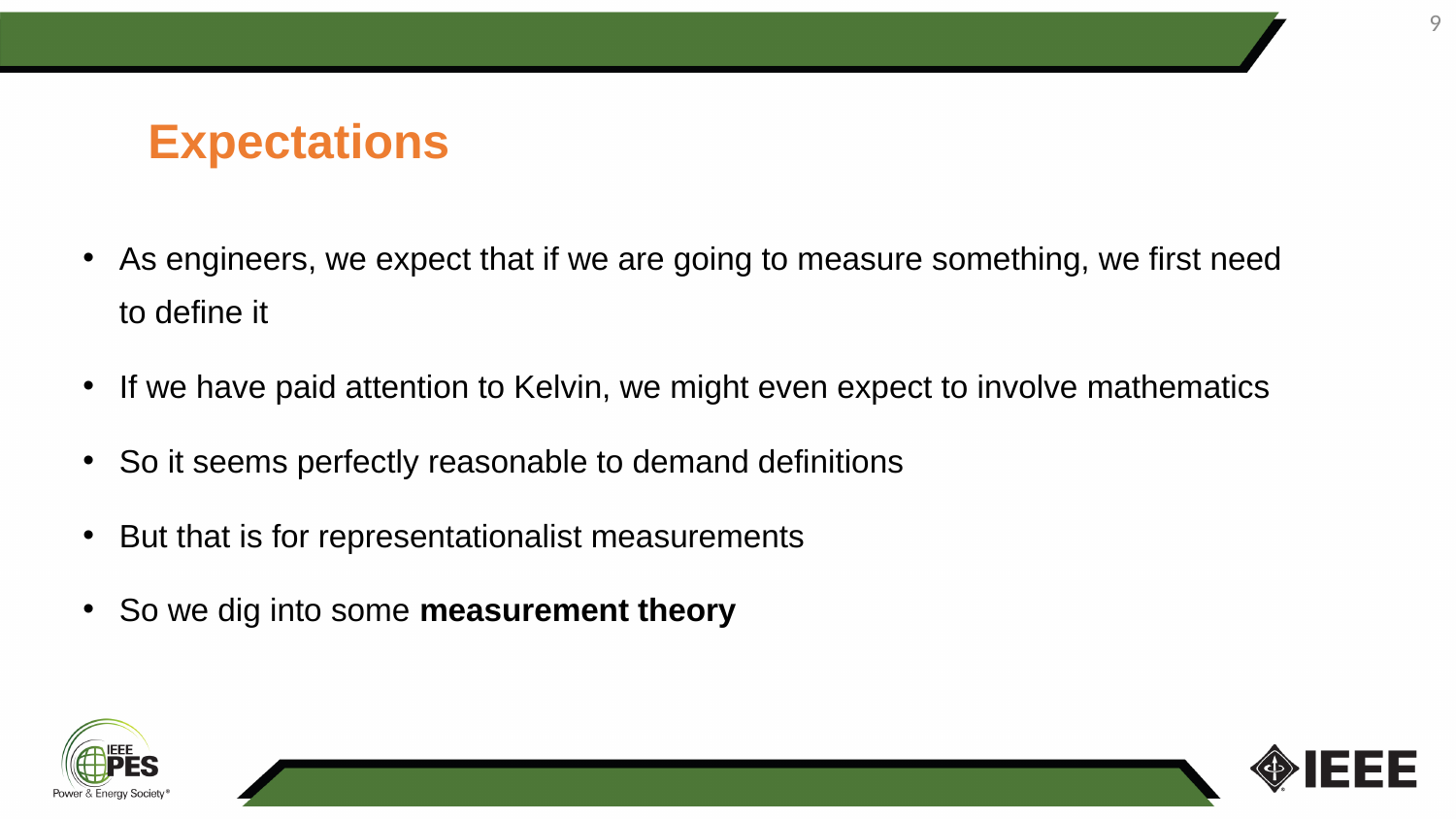

9
Expectations
As engineers, we expect that if we are going to measure something, we first need to define it
If we have paid attention to Kelvin, we might even expect to involve mathematics
So it seems perfectly reasonable to demand definitions
But that is for representationalist measurements
So we dig into some measurement theory